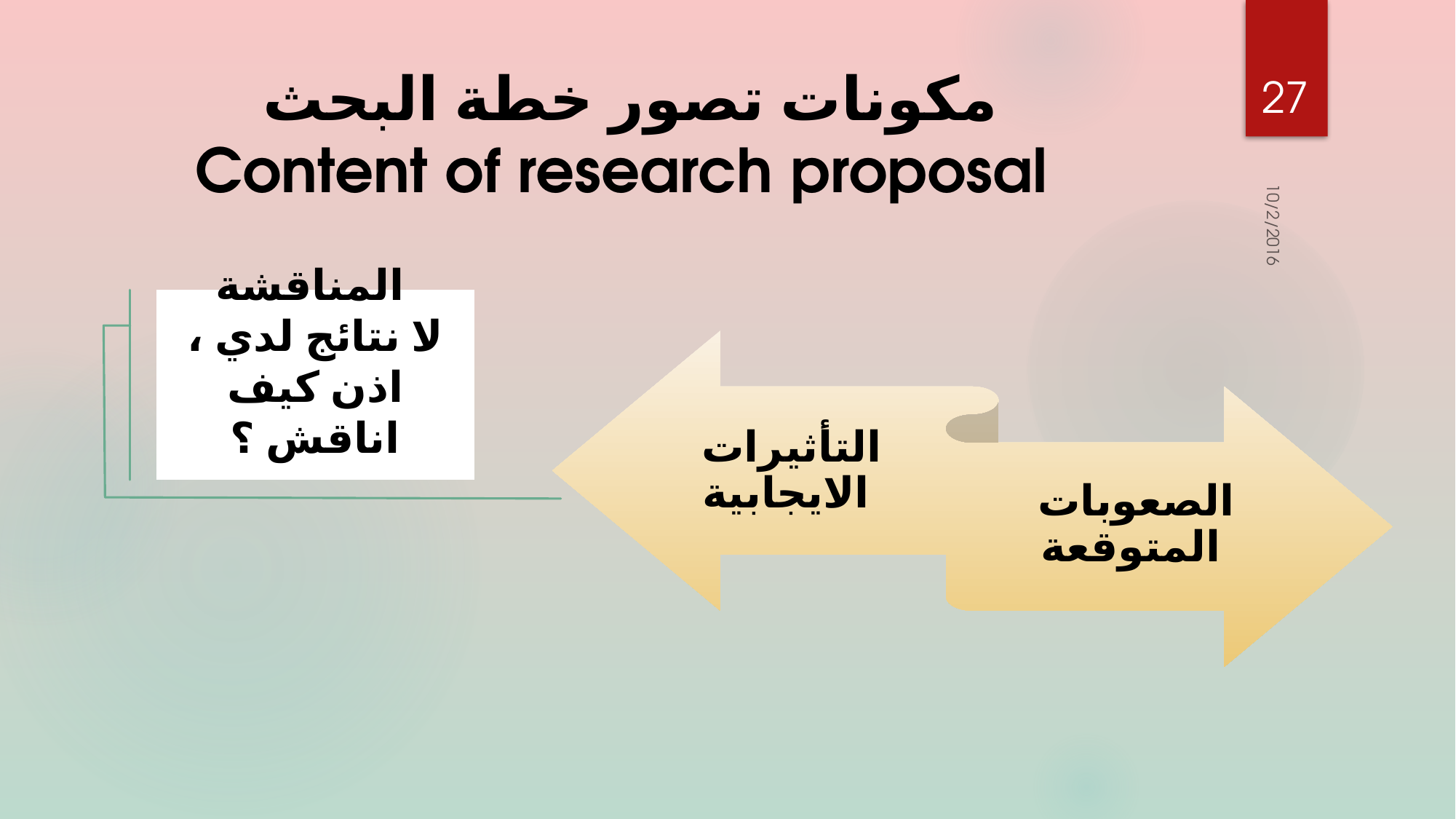

27
# مكونات تصور خطة البحث Content of research proposal
10/2/2016
التأثيرات الايجابية
الصعوبات المتوقعة
المناقشة
لا نتائج لدي ، اذن كيف اناقش ؟